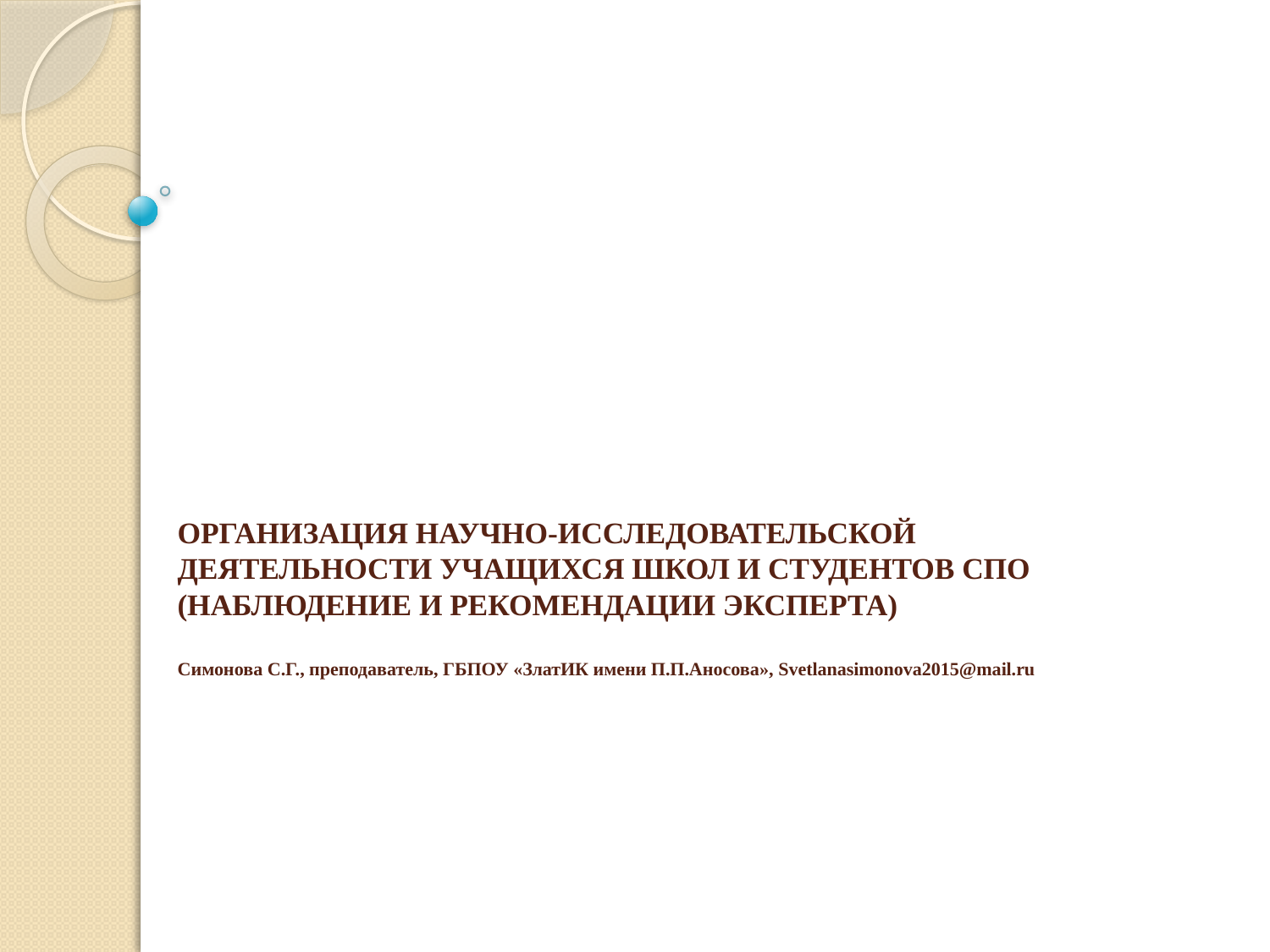

# ОРГАНИЗАЦИЯ НАУЧНО-ИССЛЕДОВАТЕЛЬСКОЙ ДЕЯТЕЛЬНОСТИ УЧАЩИХСЯ ШКОЛ И СТУДЕНТОВ СПО (НАБЛЮДЕНИЕ И РЕКОМЕНДАЦИИ ЭКСПЕРТА) Симонова С.Г., преподаватель, ГБПОУ «ЗлатИК имени П.П.Аносова», Svetlanasimonova2015@mail.ru